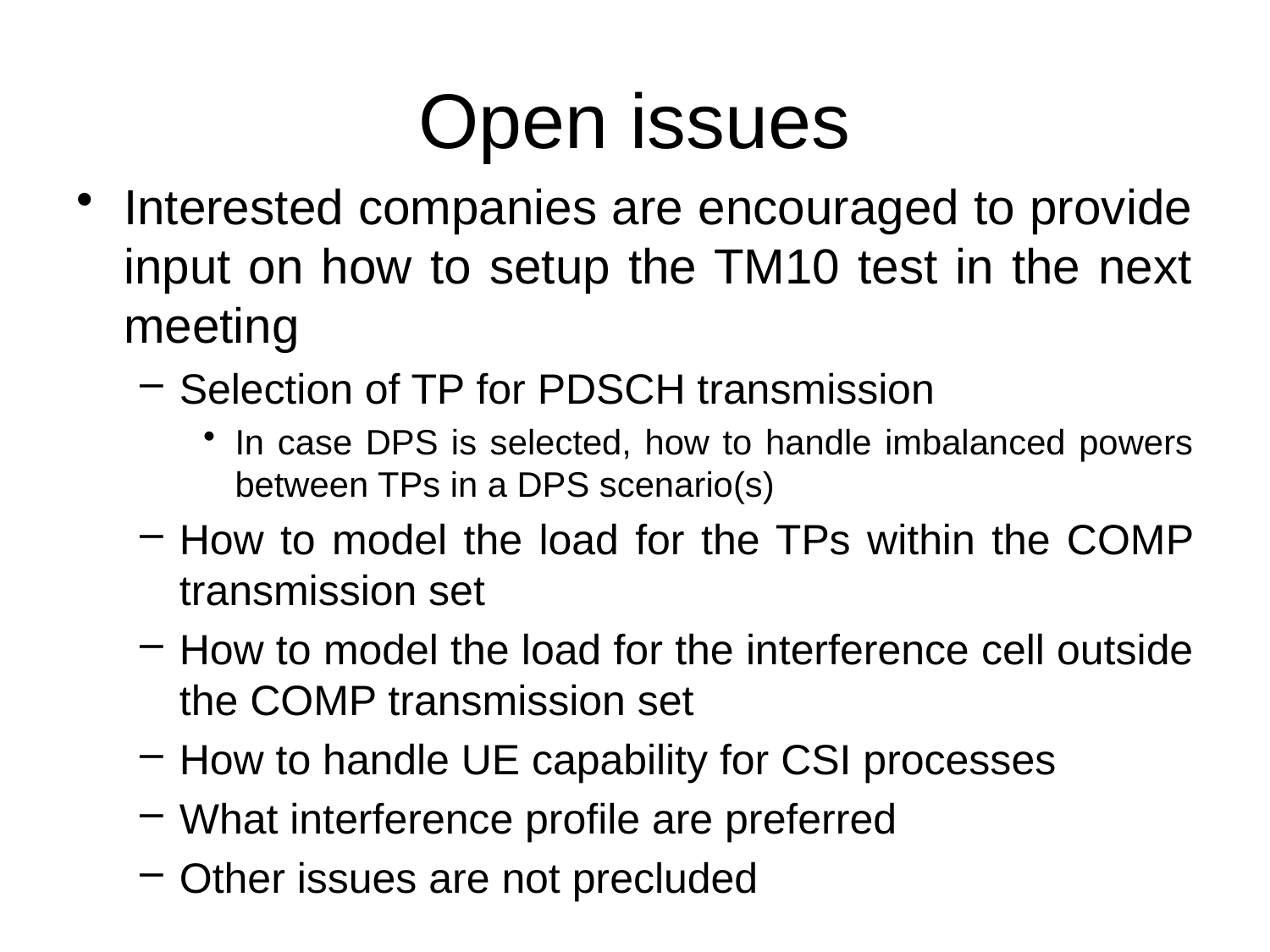

# Open issues
Interested companies are encouraged to provide input on how to setup the TM10 test in the next meeting
Selection of TP for PDSCH transmission
In case DPS is selected, how to handle imbalanced powers between TPs in a DPS scenario(s)
How to model the load for the TPs within the COMP transmission set
How to model the load for the interference cell outside the COMP transmission set
How to handle UE capability for CSI processes
What interference profile are preferred
Other issues are not precluded